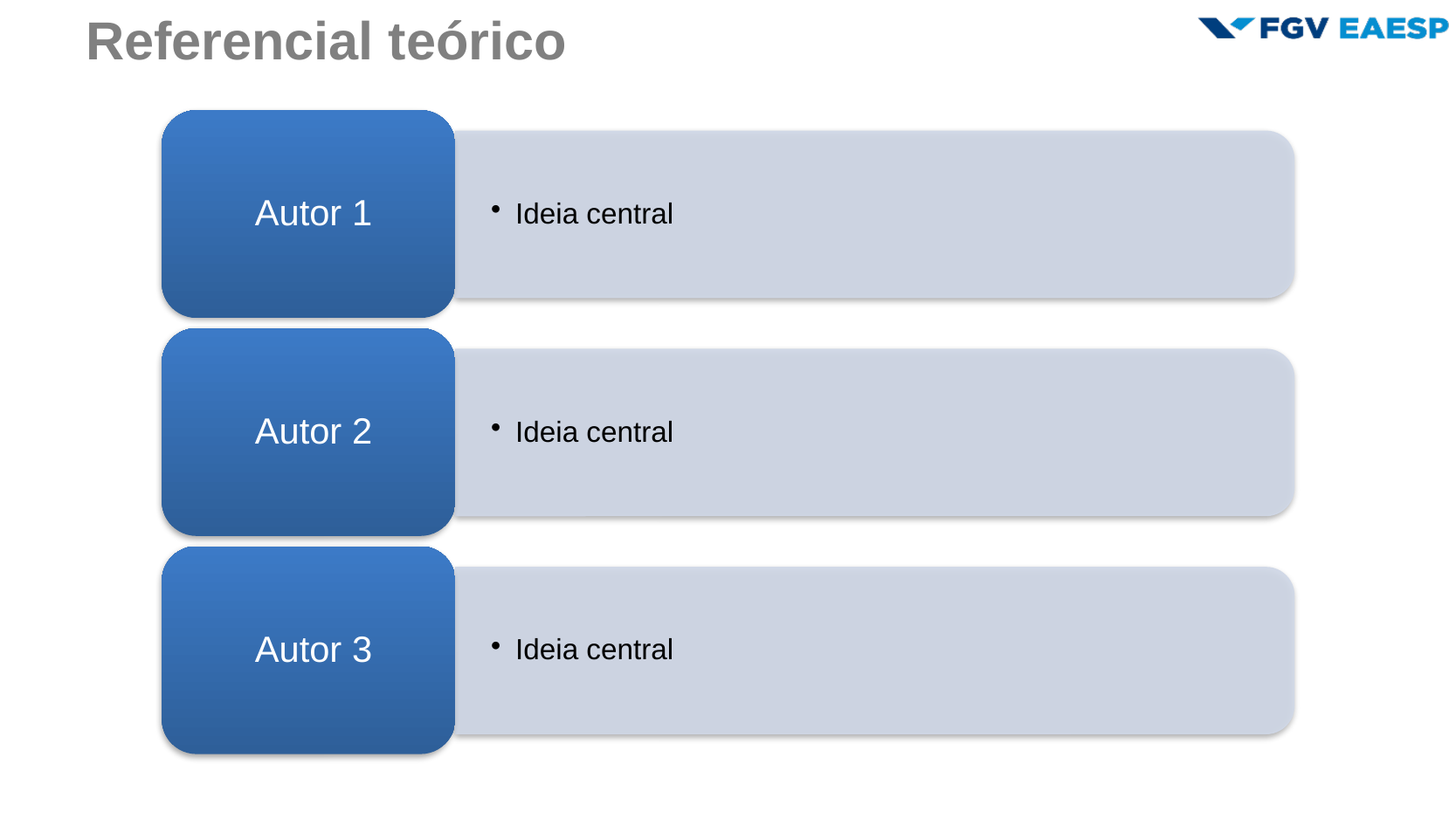

Referencial teórico
Ideia central
Autor 1
Ideia central
Autor 2
Ideia central
Autor 3